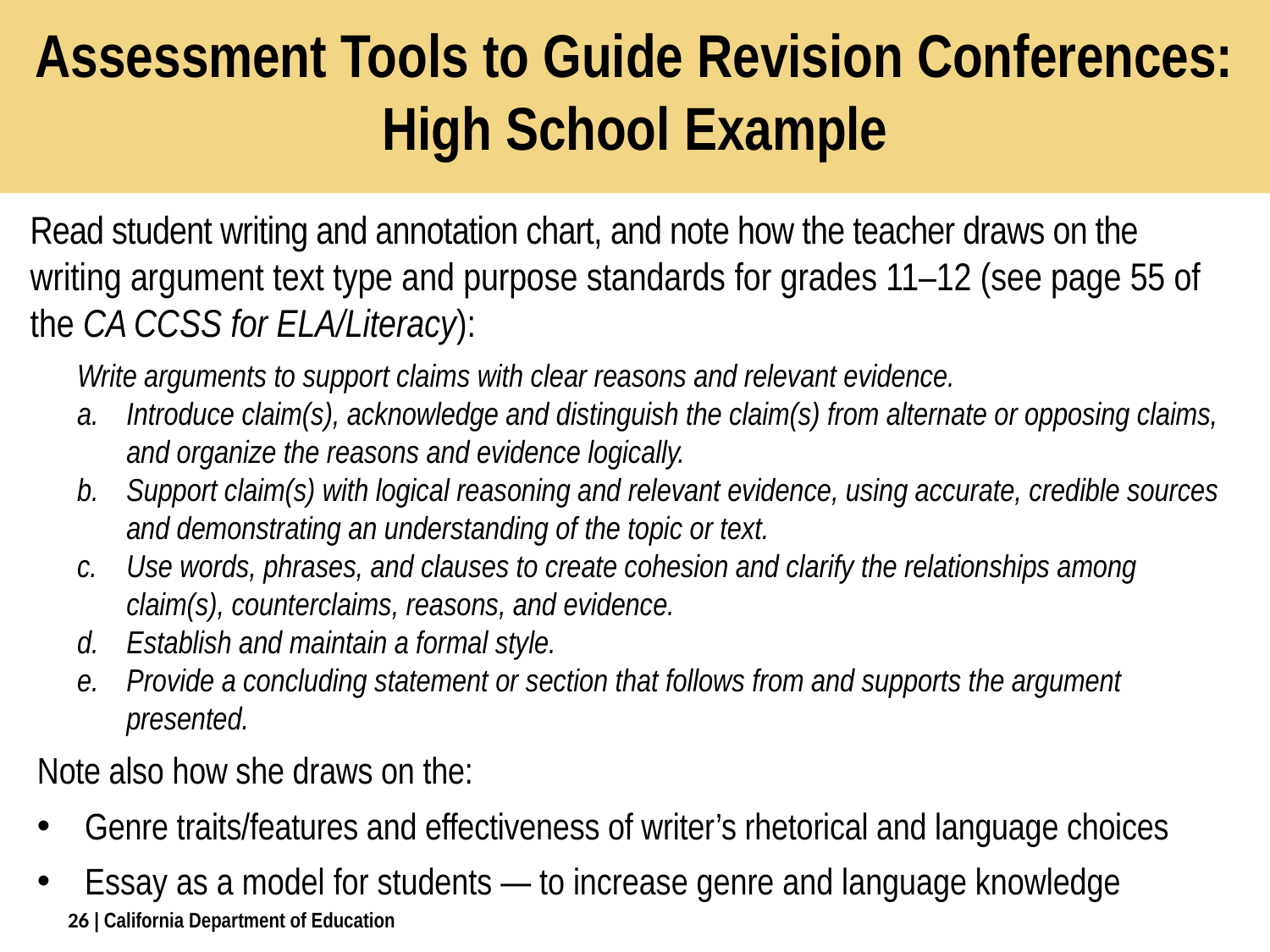

# Assessment Tools to Guide Revision Conferences: High School Example
Read student writing and annotation chart, and note how the teacher draws on the writing argument text type and purpose standards for grades 11–12 (see page 55 of the CA CCSS for ELA/Literacy):
Write arguments to support claims with clear reasons and relevant evidence.
Introduce claim(s), acknowledge and distinguish the claim(s) from alternate or opposing claims, and organize the reasons and evidence logically.
Support claim(s) with logical reasoning and relevant evidence, using accurate, credible sources and demonstrating an understanding of the topic or text.
Use words, phrases, and clauses to create cohesion and clarify the relationships among claim(s), counterclaims, reasons, and evidence.
Establish and maintain a formal style.
Provide a concluding statement or section that follows from and supports the argument presented.
Note also how she draws on the:
Genre traits/features and effectiveness of writer’s rhetorical and language choices
Essay as a model for students — to increase genre and language knowledge
26
| California Department of Education